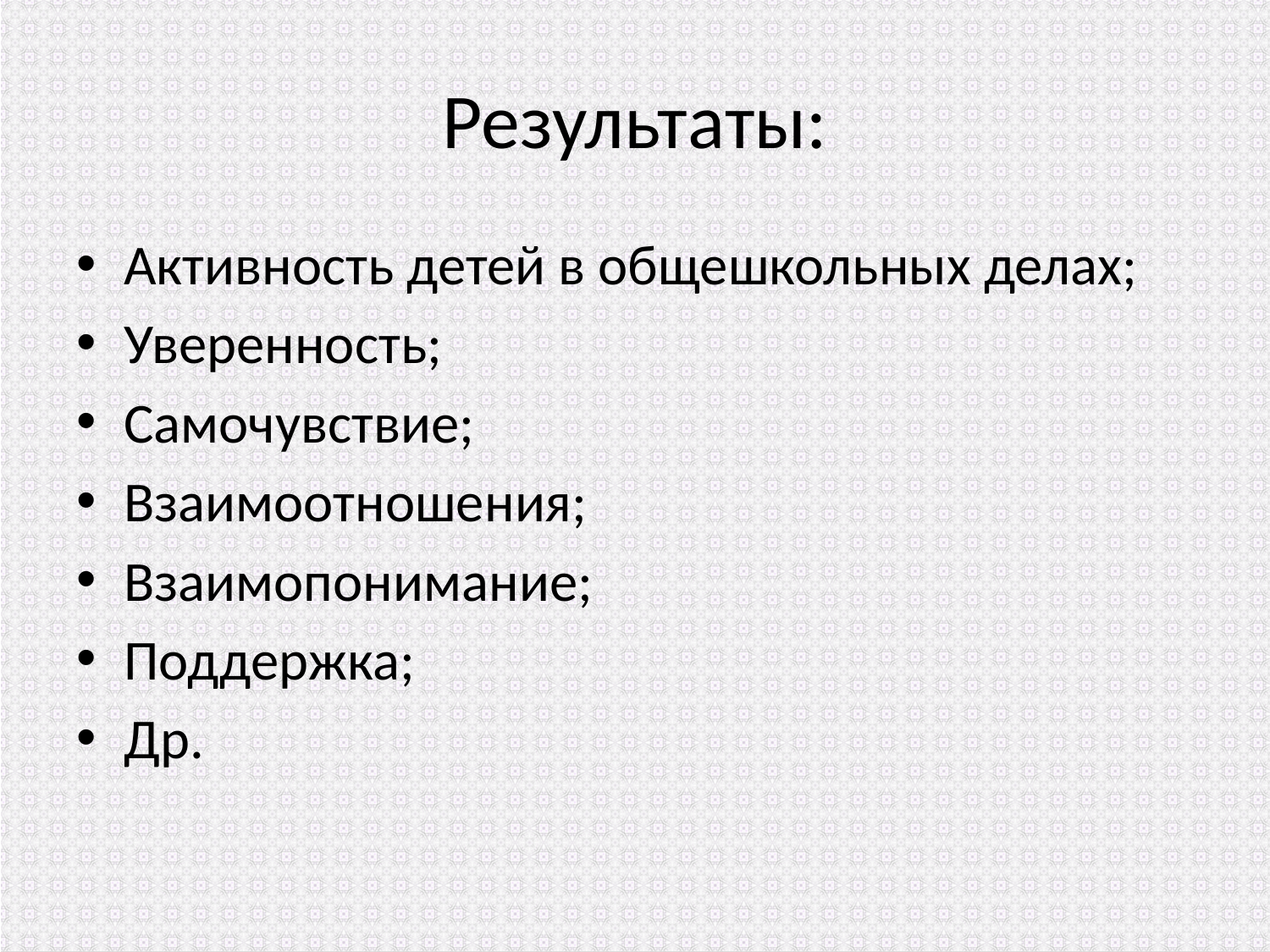

# Результаты:
Активность детей в общешкольных делах;
Уверенность;
Самочувствие;
Взаимоотношения;
Взаимопонимание;
Поддержка;
Др.